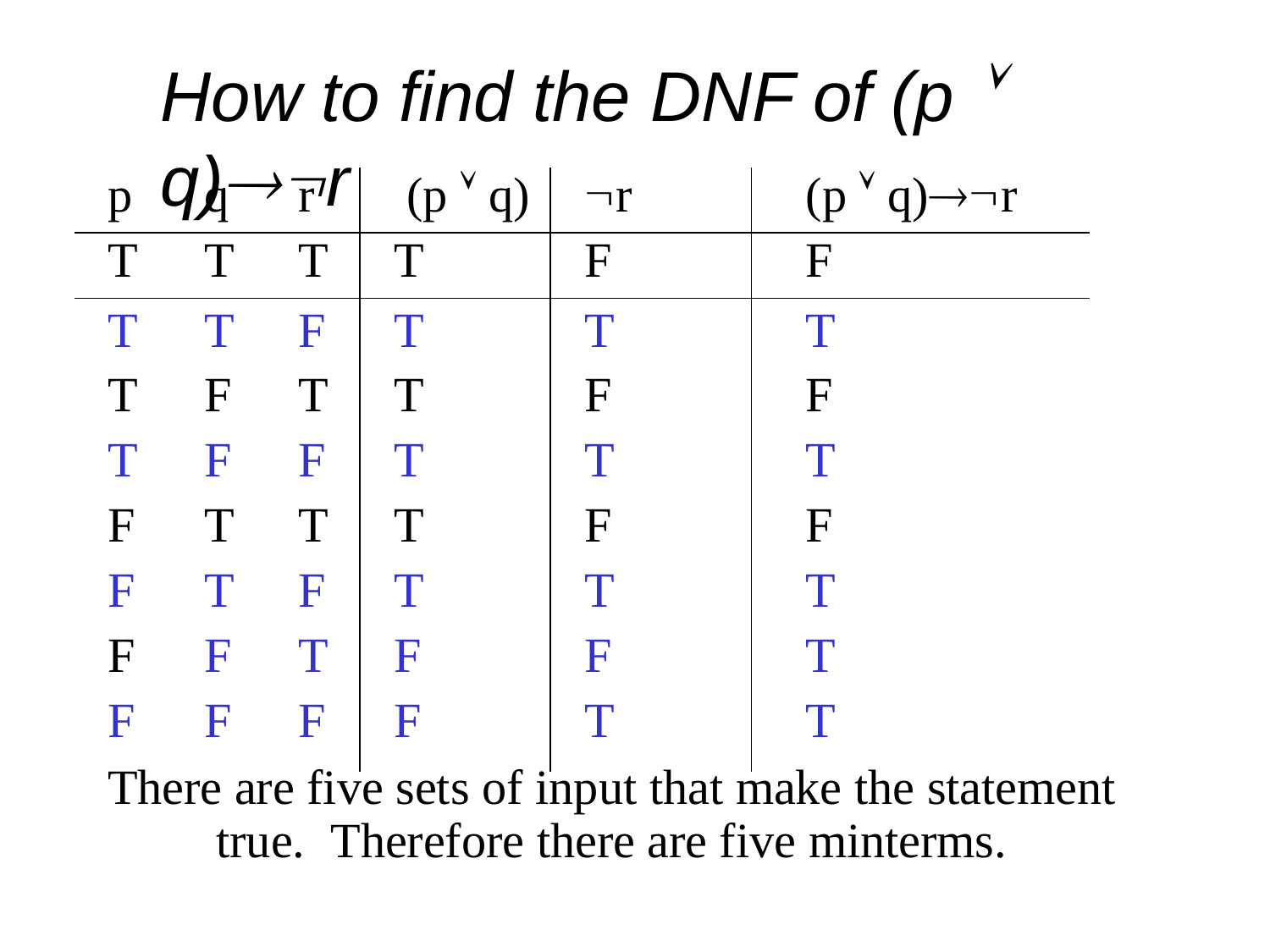

# How to find the DNF of (p ∨ q)→¬r
| p | q | r | (p ∨ q) | ¬r | (p ∨ q)→¬r |
| --- | --- | --- | --- | --- | --- |
| T | T | T | T | F | F |
| T | T | F | T | T | T |
| T | F | T | T | F | F |
| T | F | F | T | T | T |
| F | T | T | T | F | F |
| F | T | F | T | T | T |
| F | F | T | F | F | T |
| F | F | F | F | T | T |
There are five sets of input that make the statement  true.	Therefore there are five minterms.